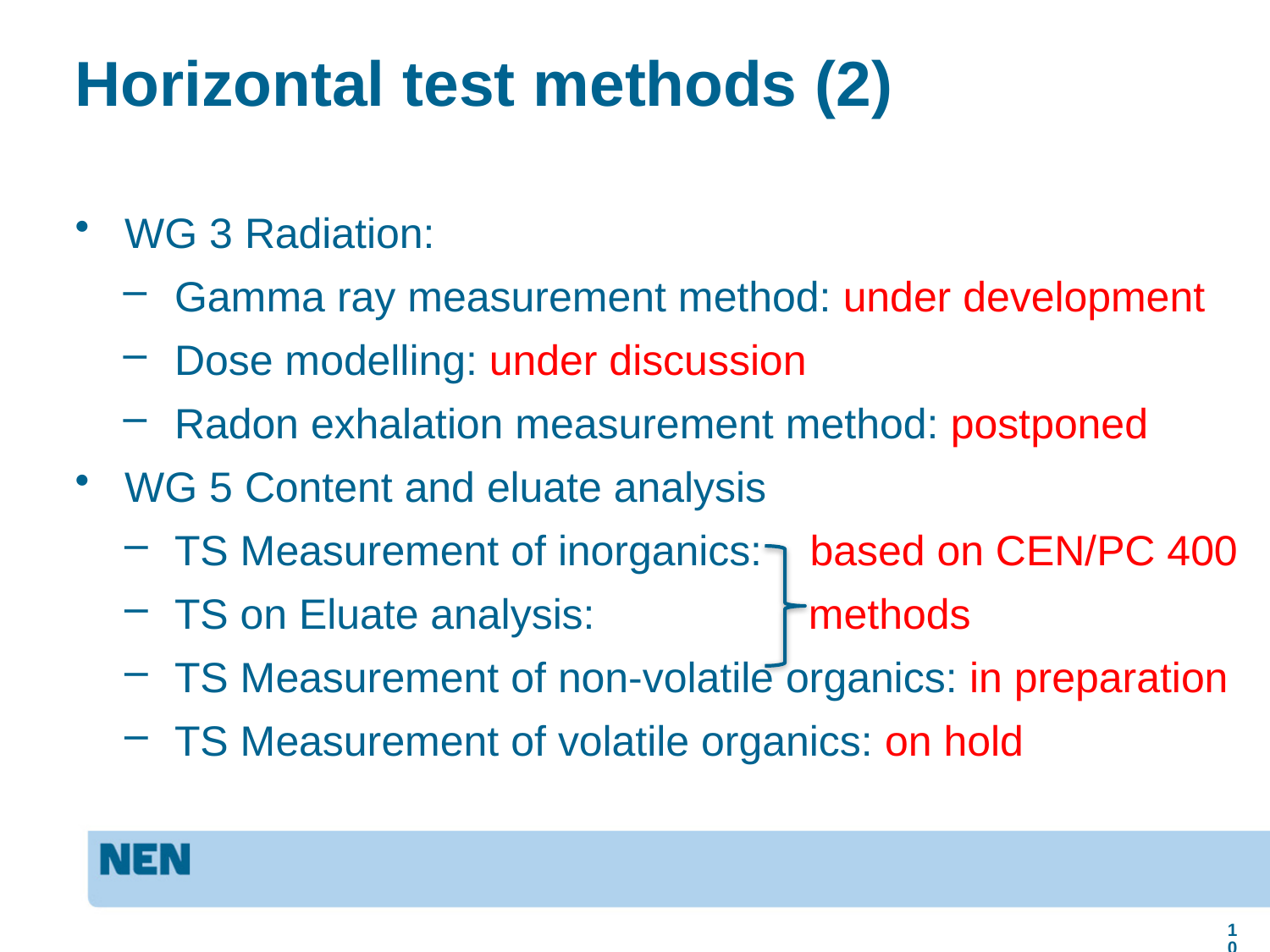

# Horizontal test methods (2)
WG 3 Radiation:
Gamma ray measurement method: under development
Dose modelling: under discussion
Radon exhalation measurement method: postponed
WG 5 Content and eluate analysis
TS Measurement of inorganics:    based on CEN/PC 400
TS on Eluate analysis:                  methods
TS Measurement of non-volatile organics: in preparation
TS Measurement of volatile organics: on hold

10

18 September 2012